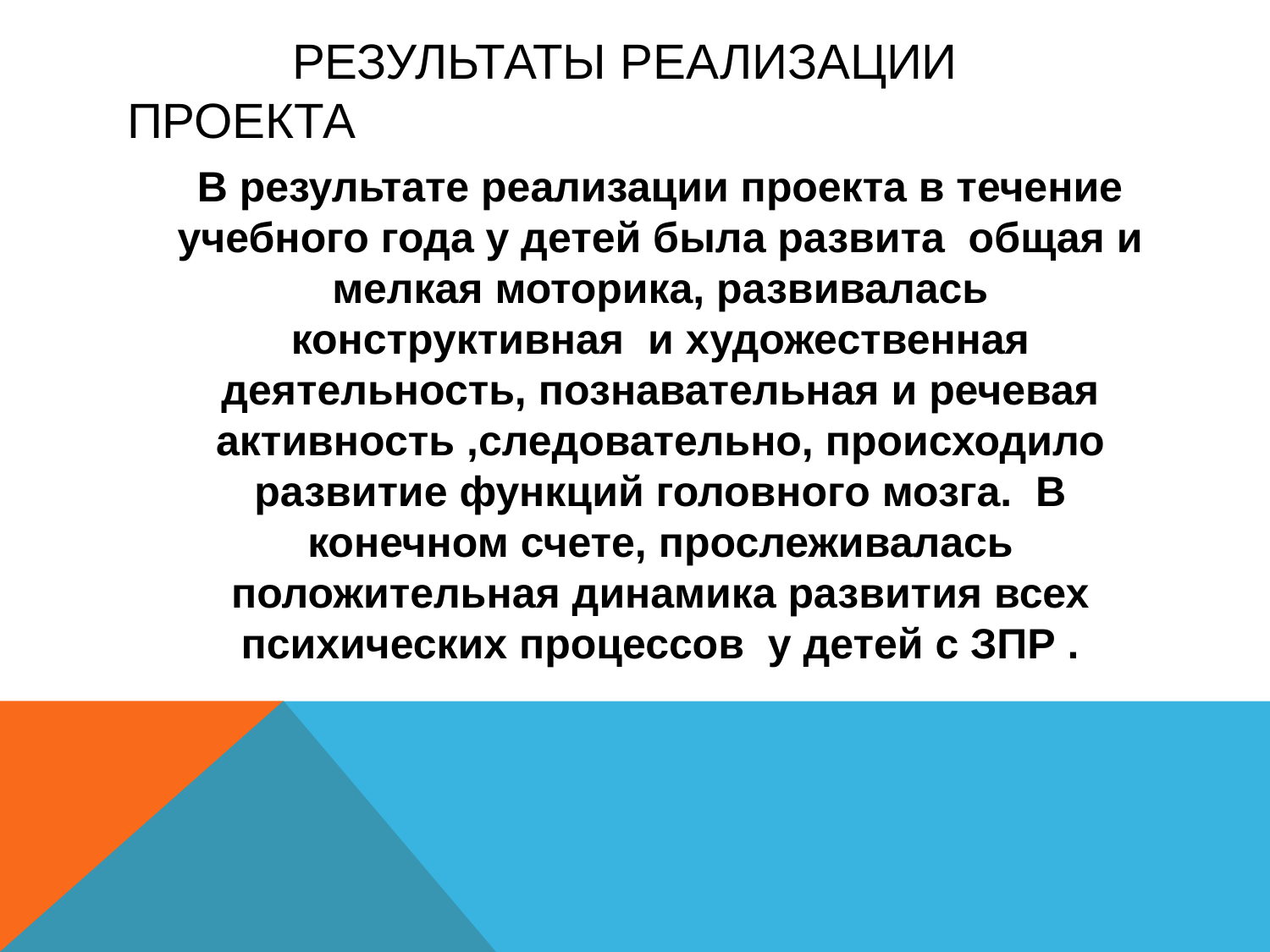

# Результаты реализации проекта
    В результате реализации проекта в течение учебного года у детей была развита  общая и мелкая моторика, развивалась конструктивная  и художественная деятельность, познавательная и речевая активность ,следовательно, происходило развитие функций головного мозга.  В конечном счете, прослеживалась положительная динамика развития всех психических процессов  у детей с ЗПР .